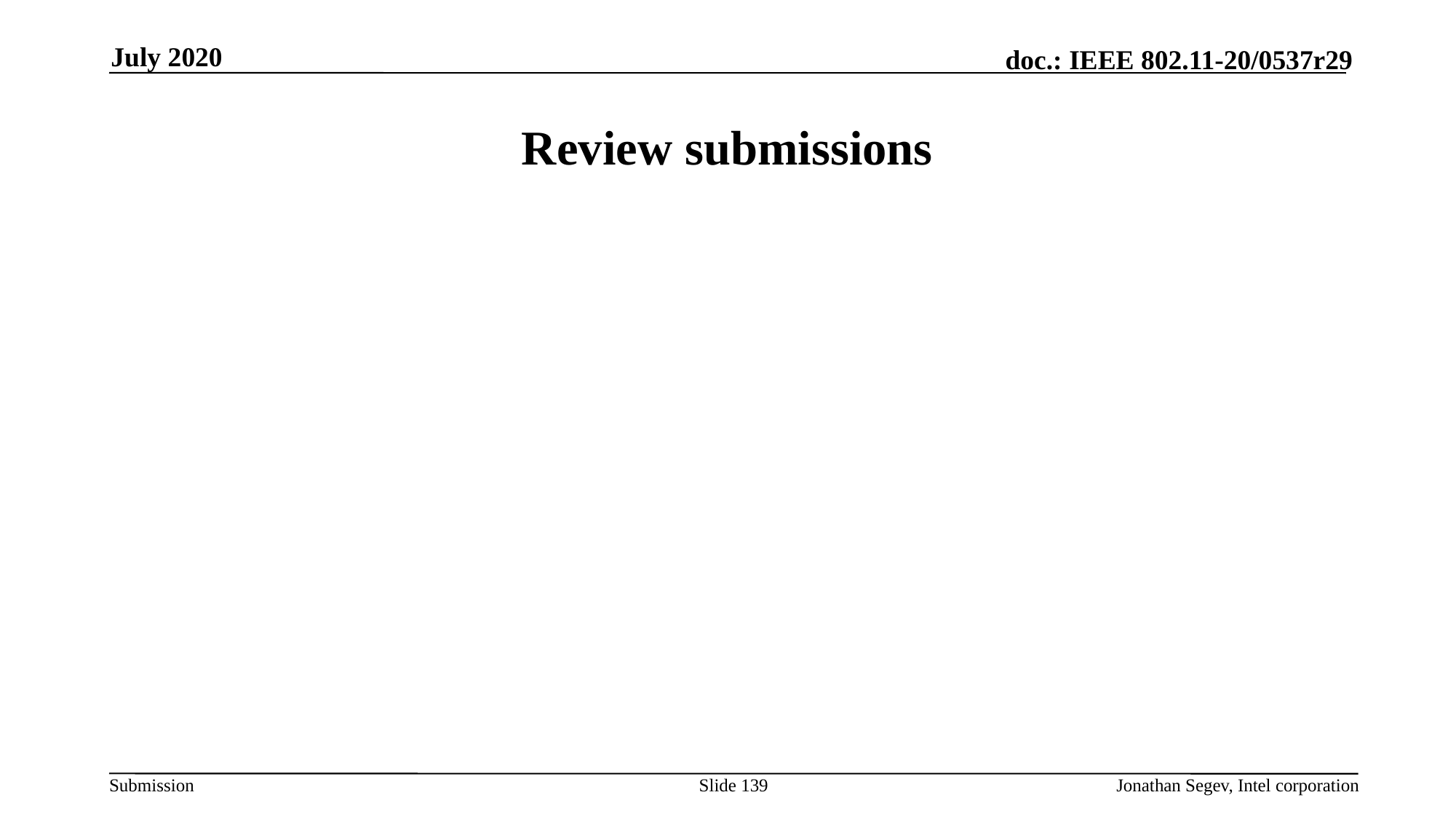

July 2020
# Review submissions

Slide 139
Jonathan Segev, Intel corporation